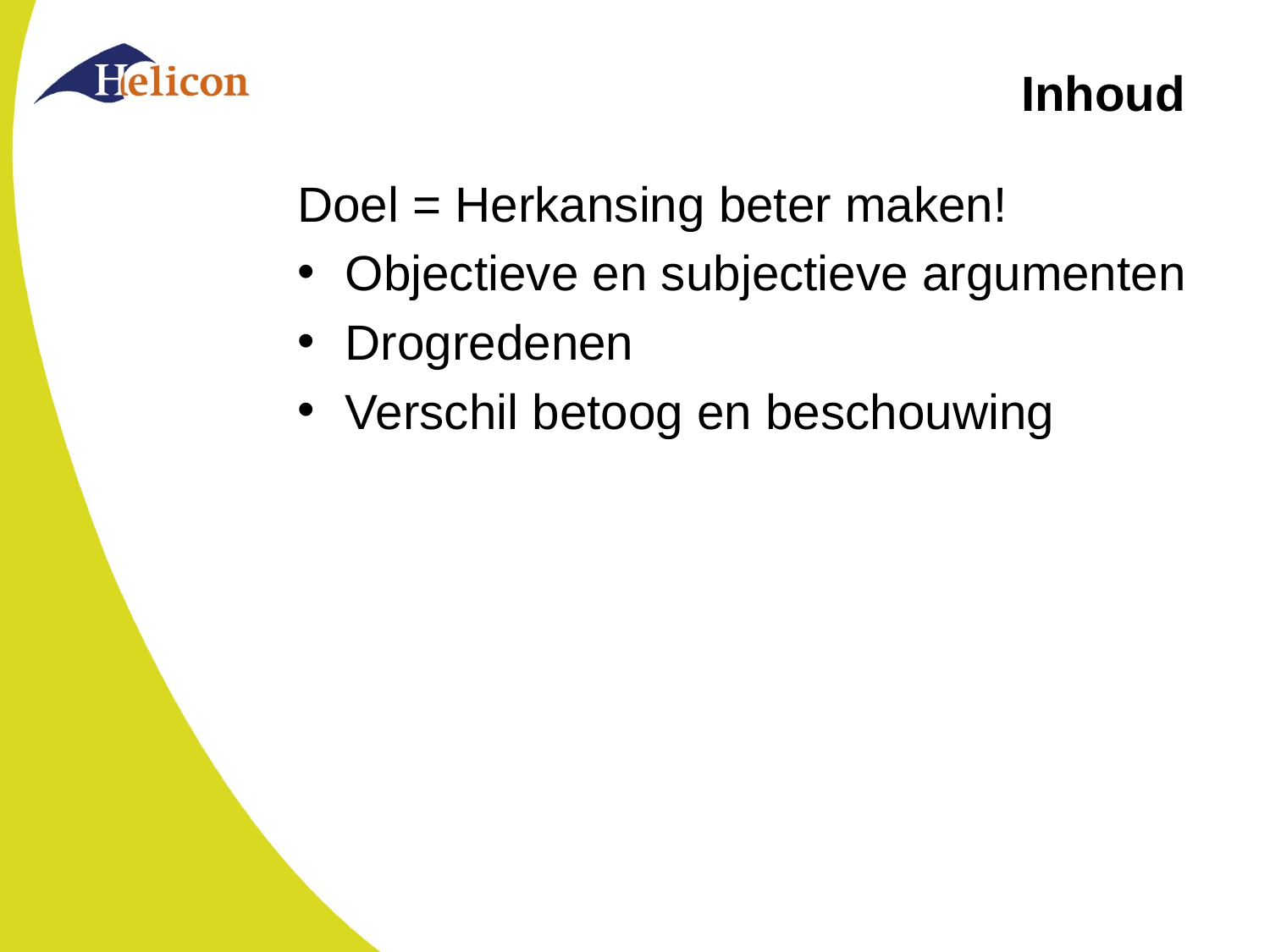

# Inhoud
Doel = Herkansing beter maken!
Objectieve en subjectieve argumenten
Drogredenen
Verschil betoog en beschouwing